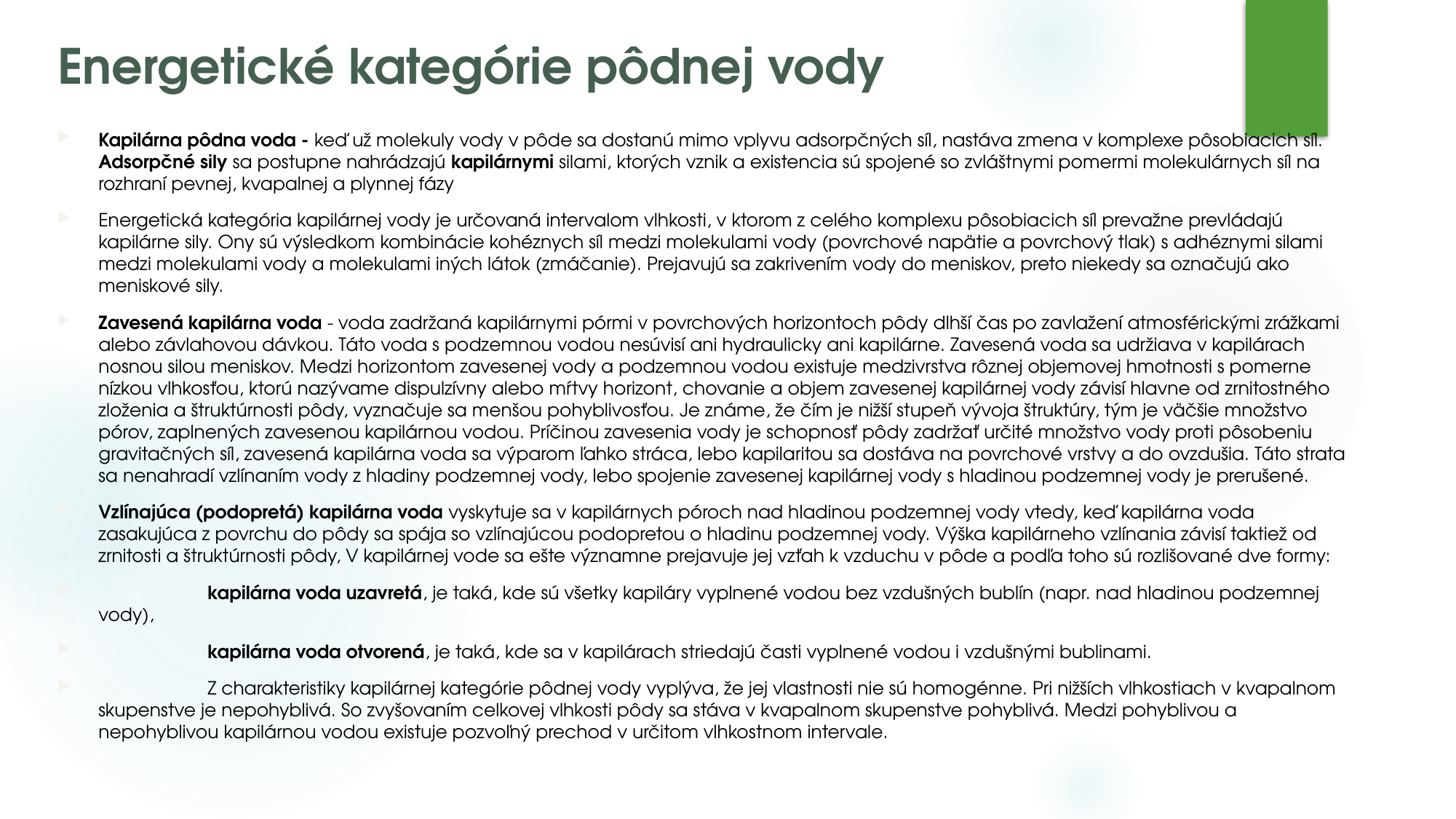

# Energetické kategórie pôdnej vody
Kapilárna pôdna voda - keď už molekuly vody v pôde sa dostanú mimo vplyvu adsorpčných síl, nastáva zmena v komplexe pôsobiacich síl. Adsorpčné sily sa postupne nahrádzajú kapilárnymi silami, ktorých vznik a existencia sú spojené so zvláštnymi pomermi molekulárnych síl na rozhraní pevnej, kvapalnej a plynnej fázy
Energetická kategória kapilárnej vody je určovaná intervalom vlhkosti, v ktorom z celého komplexu pôsobiacich síl prevažne prevládajú kapilárne sily. Ony sú výsledkom kombinácie kohéznych síl medzi molekulami vody (povrchové napätie a povrchový tlak) s adhéznymi silami medzi molekulami vody a molekulami iných látok (zmáčanie). Prejavujú sa zakrivením vody do meniskov, preto niekedy sa označujú ako meniskové sily.
Zavesená kapilárna voda - voda zadržaná kapilárnymi pórmi v povrchových horizontoch pôdy dlhší čas po zavlažení atmosférickými zrážkami alebo závlahovou dávkou. Táto voda s podzemnou vodou nesúvisí ani hydraulicky ani kapilárne. Zavesená voda sa udržiava v kapilárach nosnou silou meniskov. Medzi horizontom zavesenej vody a podzemnou vodou existuje medzivrstva rôznej objemovej hmotnosti s pomerne nízkou vlhkosťou, ktorú nazývame dispulzívny alebo mŕtvy horizont, chovanie a objem zavesenej kapilárnej vody závisí hlavne od zrnitostného zloženia a štruktúrnosti pôdy, vyznačuje sa menšou pohyblivosťou. Je známe, že čím je nižší stupeň vývoja štruktúry, tým je väčšie množstvo pórov, zaplnených zavesenou kapilárnou vodou. Príčinou zavesenia vody je schopnosť pôdy zadržať určité množstvo vody proti pôsobeniu gravitačných síl, zavesená kapilárna voda sa výparom ľahko stráca, lebo kapilaritou sa dostáva na povrchové vrstvy a do ovzdušia. Táto strata sa nenahradí vzlínaním vody z hladiny podzemnej vody, lebo spojenie zavesenej kapilárnej vody s hladinou podzemnej vody je prerušené.
Vzlínajúca (podopretá) kapilárna voda vyskytuje sa v kapilárnych póroch nad hladinou podzemnej vody vtedy, keď kapilárna voda zasakujúca z povrchu do pôdy sa spája so vzlínajúcou podopretou o hladinu podzemnej vody. Výška kapilárneho vzlínania závisí taktiež od zrnitosti a štruktúrnosti pôdy, V kapilárnej vode sa ešte významne prejavuje jej vzťah k vzduchu v pôde a podľa toho sú rozlišované dve formy:
	kapilárna voda uzavretá, je taká, kde sú všetky kapiláry vyplnené vodou bez vzdušných bublín (napr. nad hladinou podzemnej vody),
	kapilárna voda otvorená, je taká, kde sa v kapilárach striedajú časti vyplnené vodou i vzdušnými bublinami.
	Z charakteristiky kapilárnej kategórie pôdnej vody vyplýva, že jej vlastnosti nie sú homogénne. Pri nižších vlhkostiach v kvapalnom skupenstve je nepohyblivá. So zvyšovaním celkovej vlhkosti pôdy sa stáva v kvapalnom skupenstve pohyblivá. Medzi pohyblivou a nepohyblivou kapilárnou vodou existuje pozvoľný prechod v určitom vlhkostnom intervale.